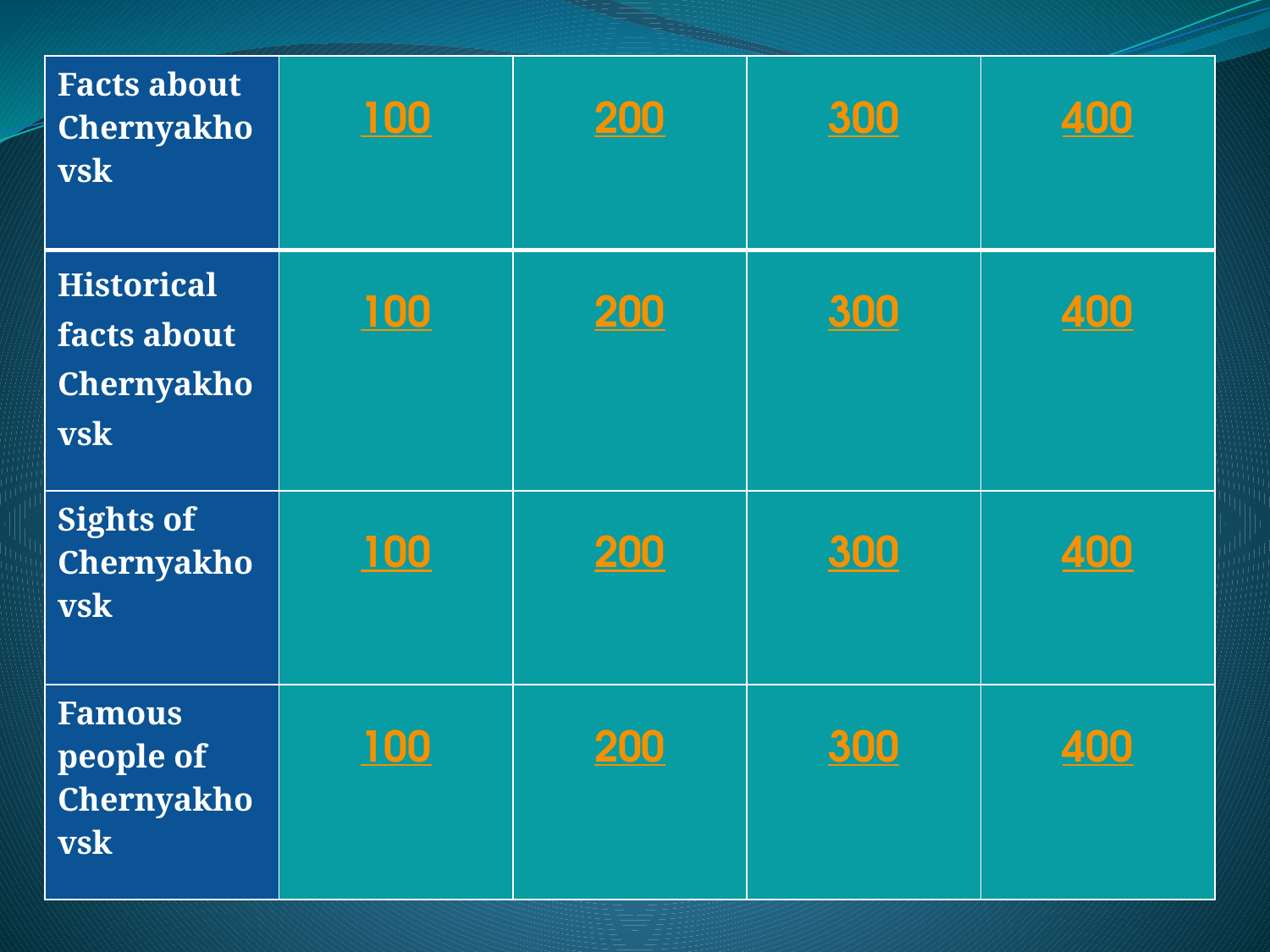

| Facts about Chernyakhovsk | 100 | 200 | 300 | 400 |
| --- | --- | --- | --- | --- |
| Historical facts about Chernyakhovsk | 100 | 200 | 300 | 400 |
| Sights of Chernyakhovsk | 100 | 200 | 300 | 400 |
| Famous people of Chernyakhovsk | 100 | 200 | 300 | 400 |